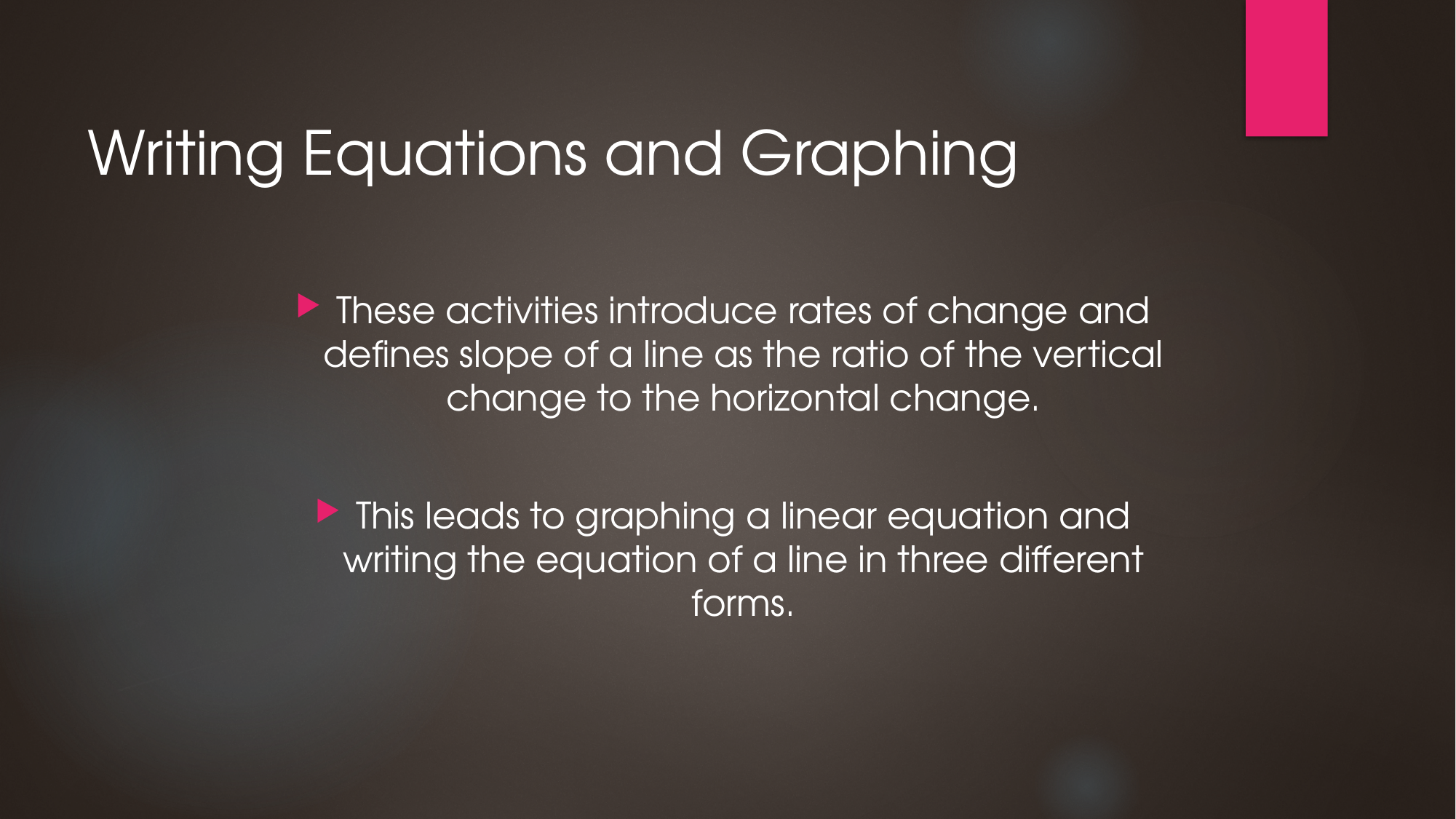

# Writing Equations and Graphing
These activities introduce rates of change and defines slope of a line as the ratio of the vertical change to the horizontal change.

This leads to graphing a linear equation and writing the equation of a line in three different forms.